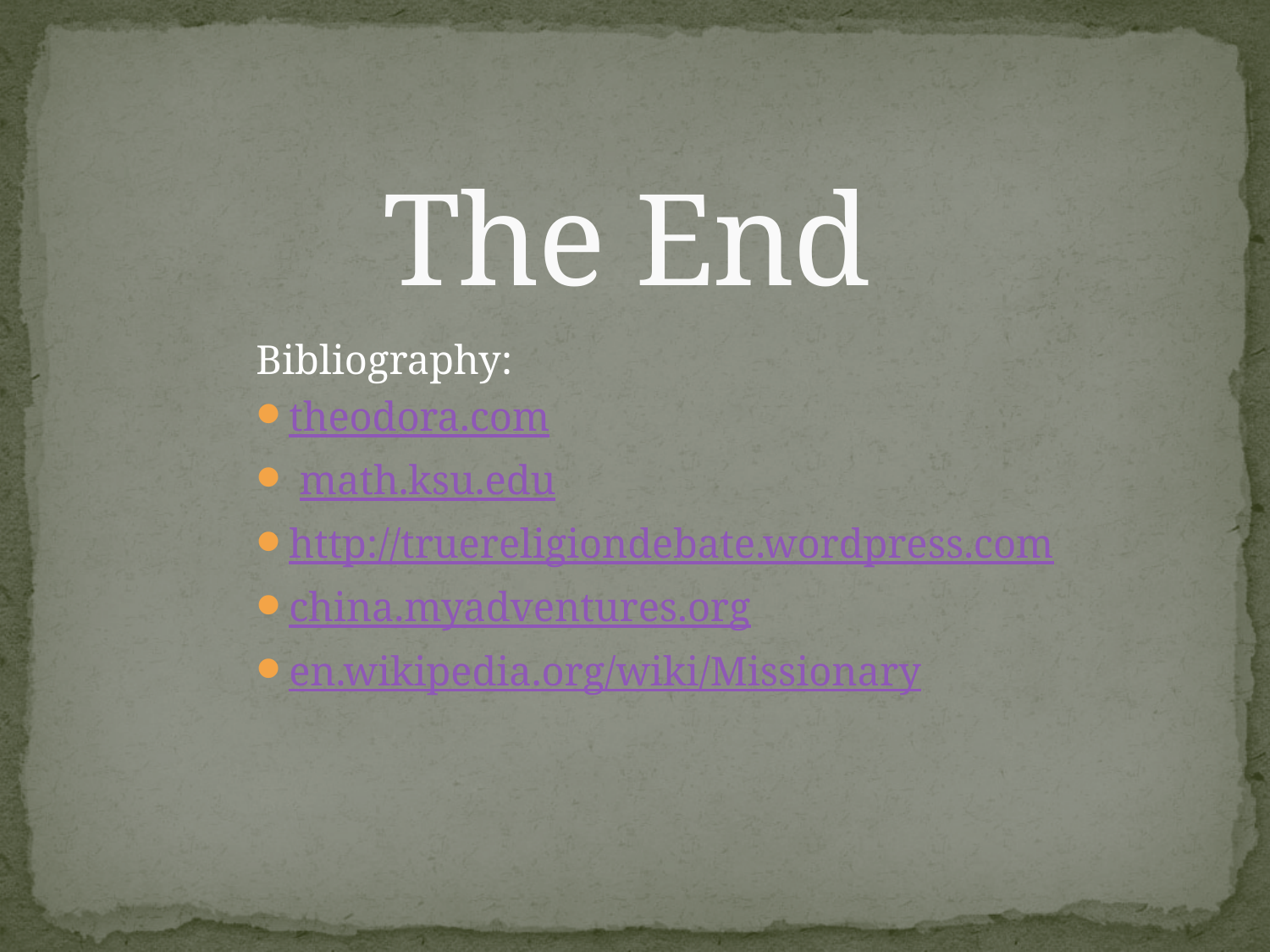

# The End
Bibliography:
theodora.com
 math.ksu.edu
http://truereligiondebate.wordpress.com
china.myadventures.org
en.wikipedia.org/wiki/Missionary